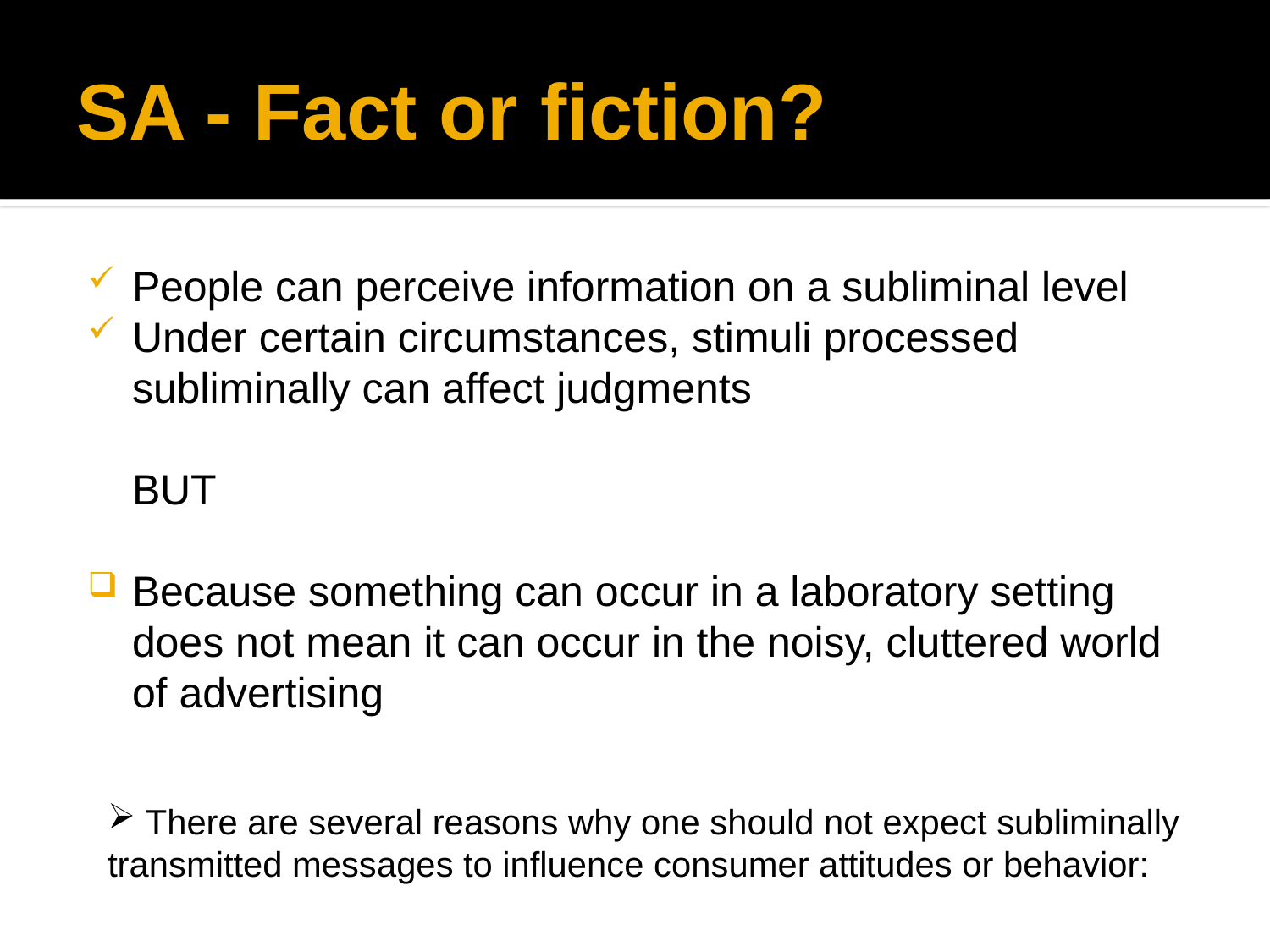

# SA - Fact or fiction?
People can perceive information on a subliminal level
Under certain circumstances, stimuli processed subliminally can affect judgments

	BUT

Because something can occur in a laboratory setting does not mean it can occur in the noisy, cluttered world of advertising
 There are several reasons why one should not expect subliminally transmitted messages to influence consumer attitudes or behavior: